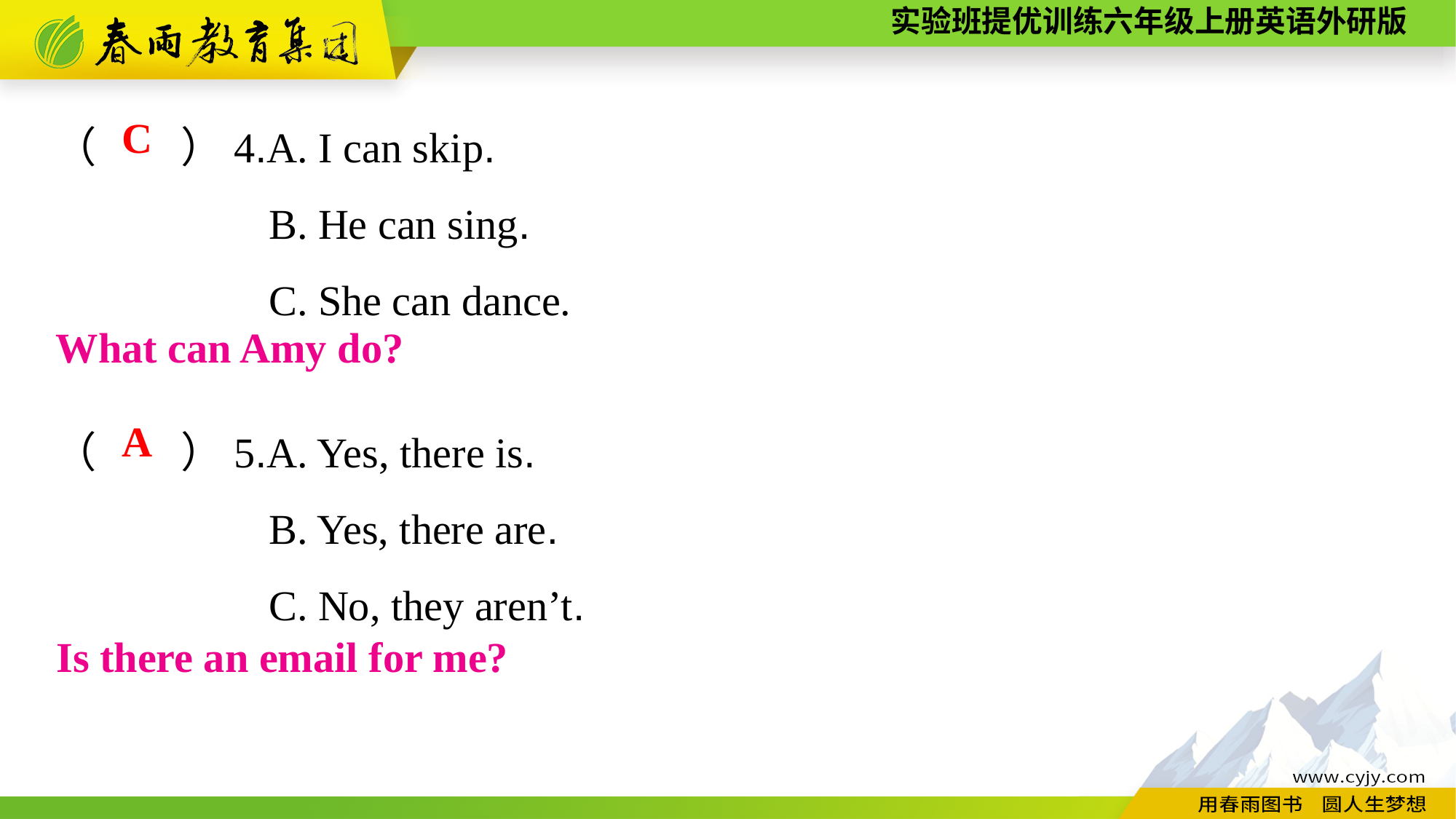

（　　）4.A. I can skip.
B. He can sing.
C. She can dance.

（　　）5.A. Yes, there is.
B. Yes, there are.
C. No, they aren’t.
C
What can Amy do?
A
Is there an email for me?